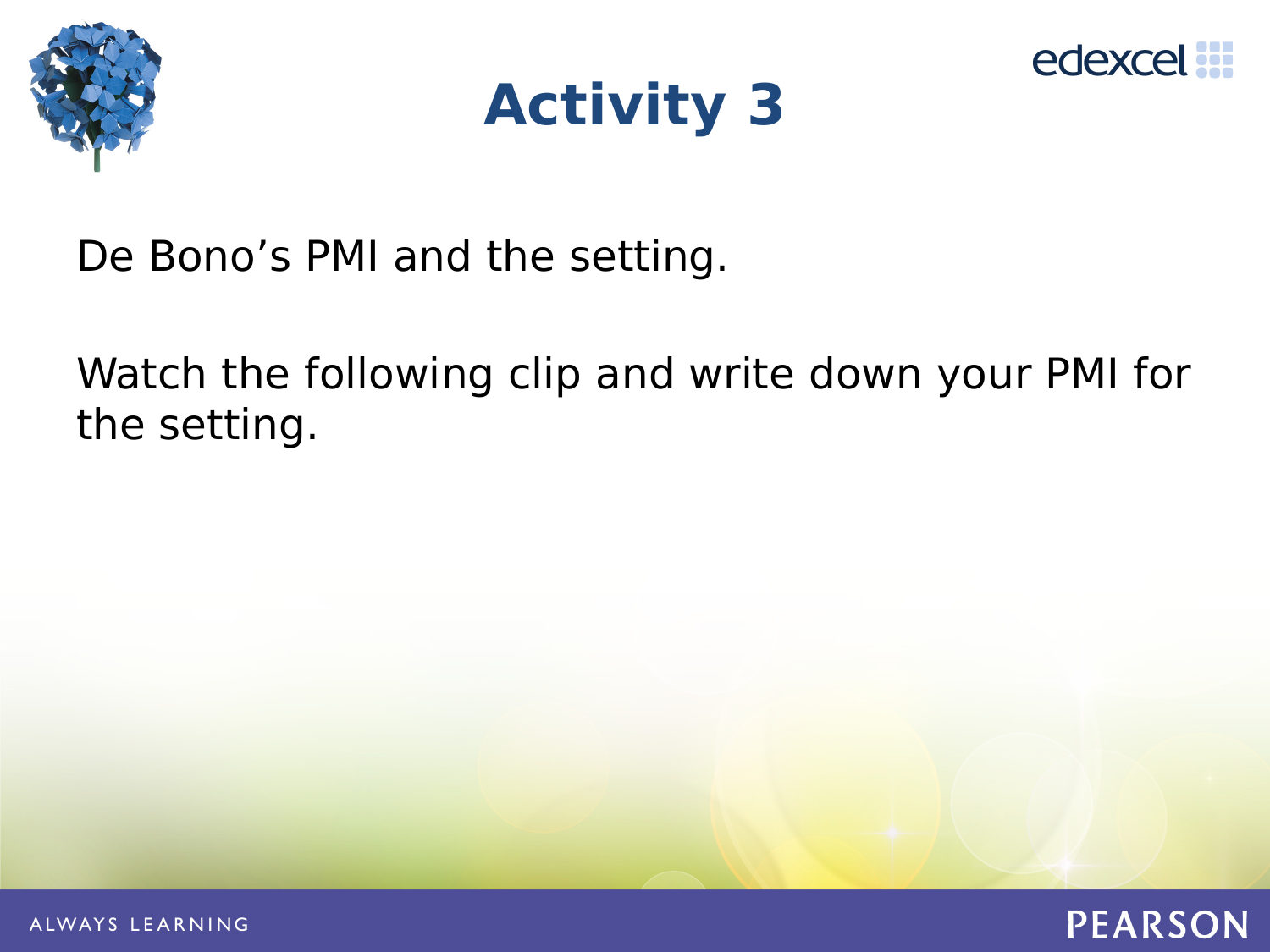

# Activity 3
De Bono’s PMI and the setting.

Watch the following clip and write down your PMI for the setting.